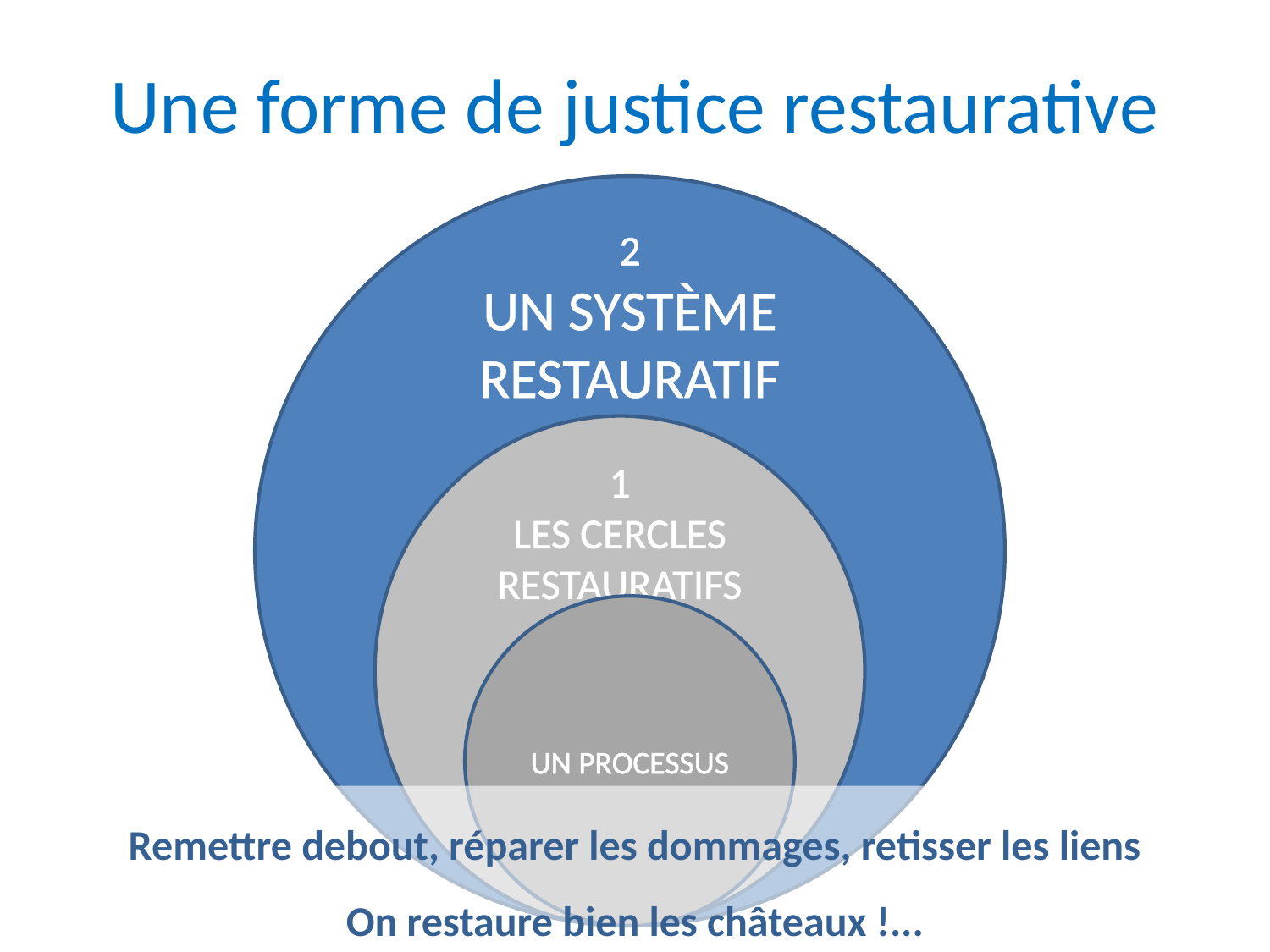

# Une forme de justice restaurative
2
UN SYSTÈME RESTAURATIF

1
LES CERCLES RESTAURATIFS

UN PROCESSUS

Remettre debout, réparer les dommages, retisser les liens
On restaure bien les châteaux !...